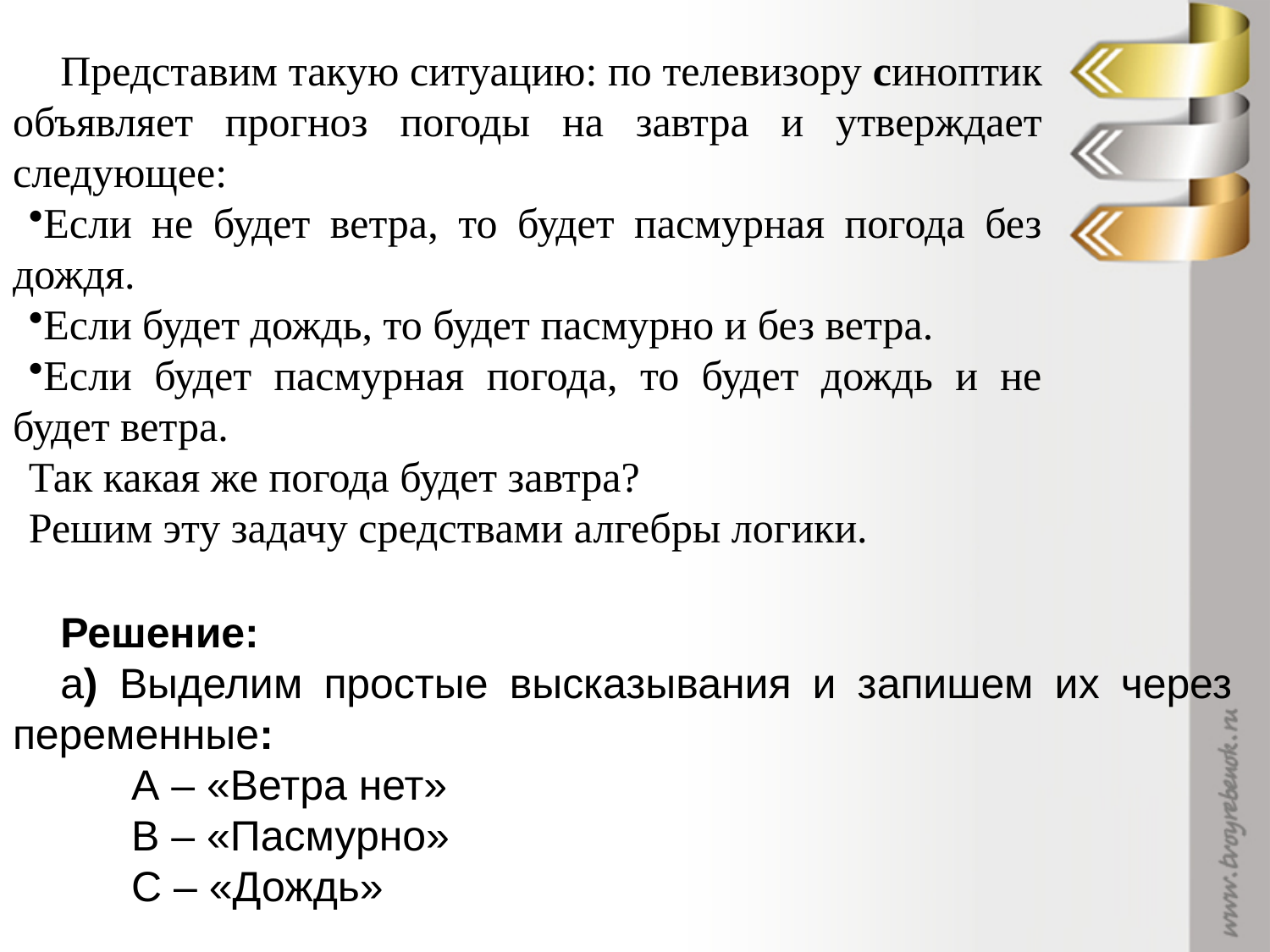

Представим такую ситуацию: по телевизору синоптик объявляет прогноз погоды на завтра и утверждает следующее:
Если не будет ветра, то будет пасмурная погода без дождя.
Если будет дождь, то будет пасмурно и без ветра.
Если будет пасмурная погода, то будет дождь и не будет ветра.
Так какая же погода будет завтра?
Решим эту задачу средствами алгебры логики.
Решение:
а) Выделим простые высказывания и запишем их через переменные:
      A – «Ветра нет»
      B – «Пасмурно»
      С – «Дождь»